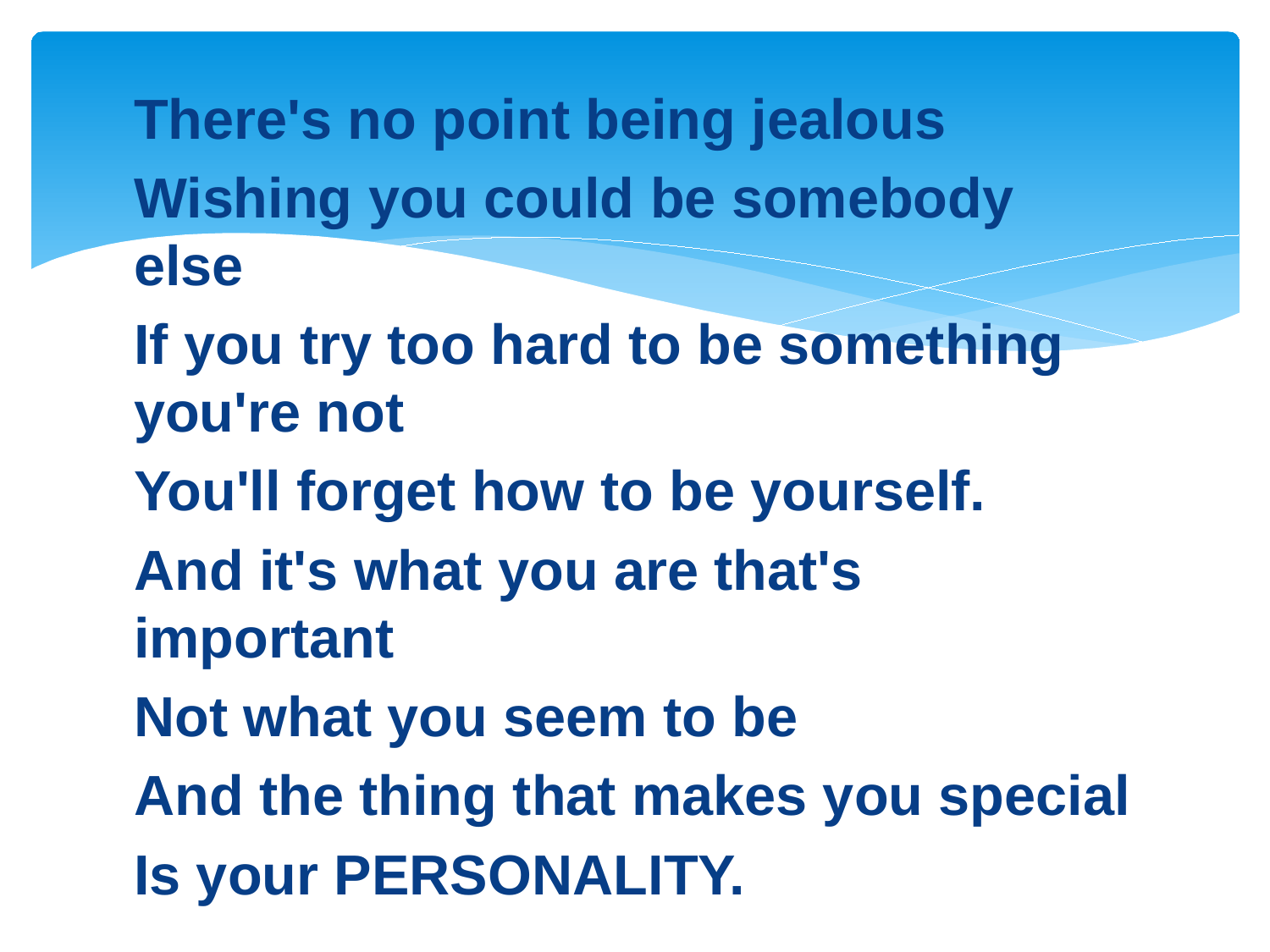

There's no point being jealous
Wishing you could be somebody else
If you try too hard to be something you're not
You'll forget how to be yourself.
And it's what you are that's important
Not what you seem to be
And the thing that makes you special
Is your PERSONALITY.